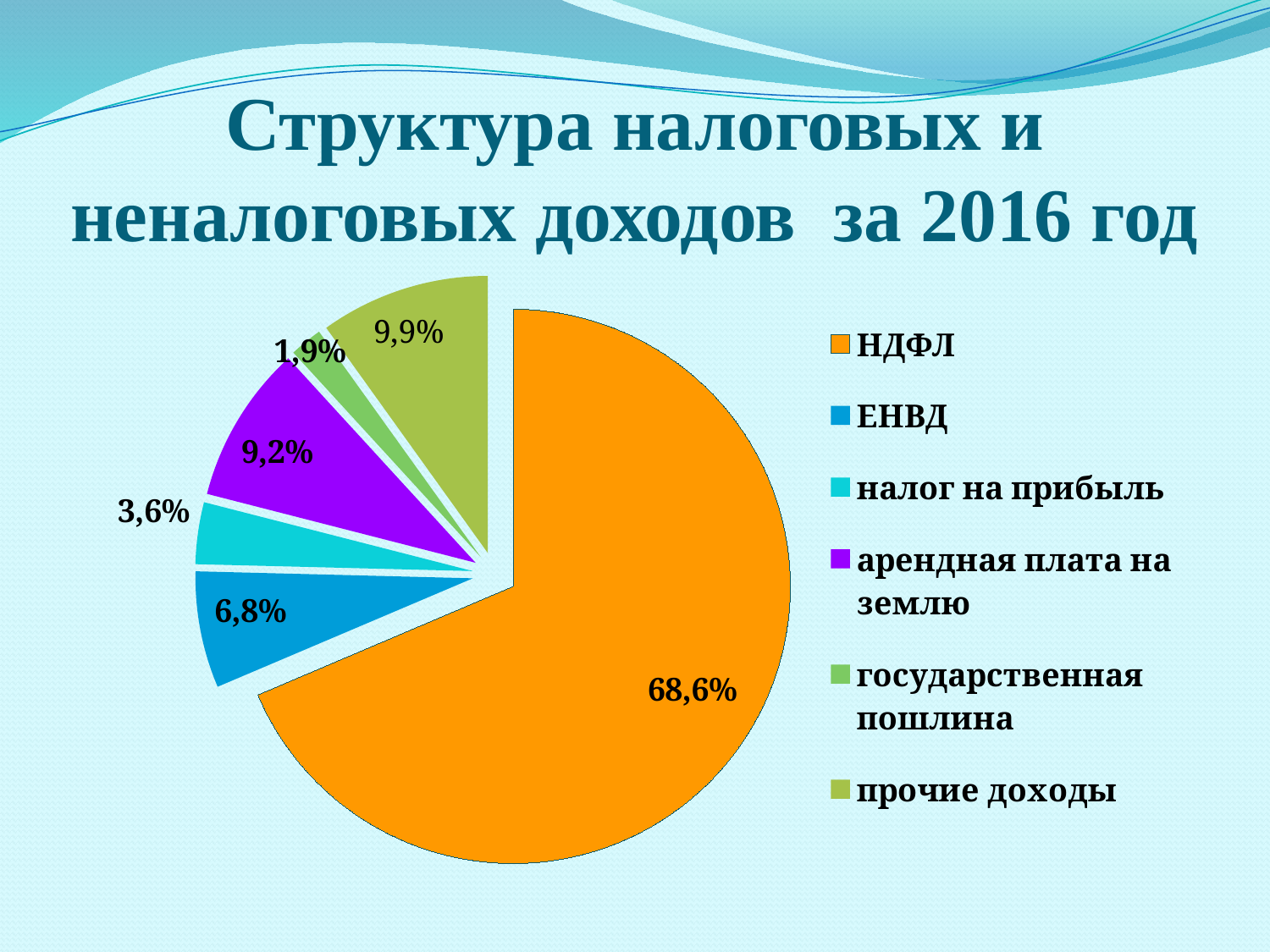

# Структура налоговых и неналоговых доходов  за 2016 год

### Chart

| Category | Столбец1 |
|---|---|
| НДФЛ | 68.6 |
| ЕНВД | 6.8 |
| налог на прибыль | 3.6 |
| арендная плата на землю | 9.200000000000001 |
| государственная пошлина | 1.9000000000000001 |
| прочие доходы | 9.9 |